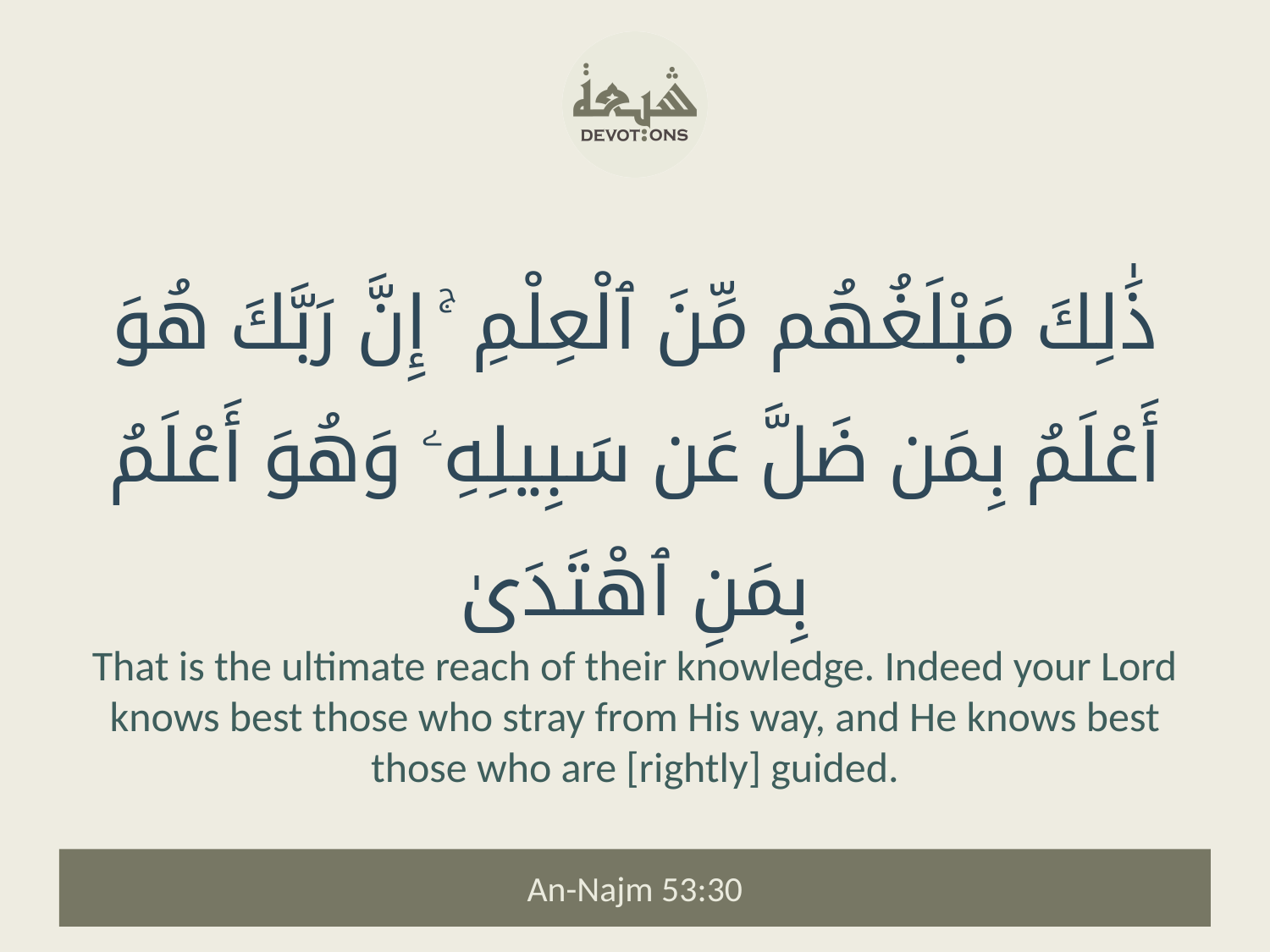

ذَٰلِكَ مَبْلَغُهُم مِّنَ ٱلْعِلْمِ ۚ إِنَّ رَبَّكَ هُوَ أَعْلَمُ بِمَن ضَلَّ عَن سَبِيلِهِۦ وَهُوَ أَعْلَمُ بِمَنِ ٱهْتَدَىٰ
That is the ultimate reach of their knowledge. Indeed your Lord knows best those who stray from His way, and He knows best those who are [rightly] guided.
An-Najm 53:30